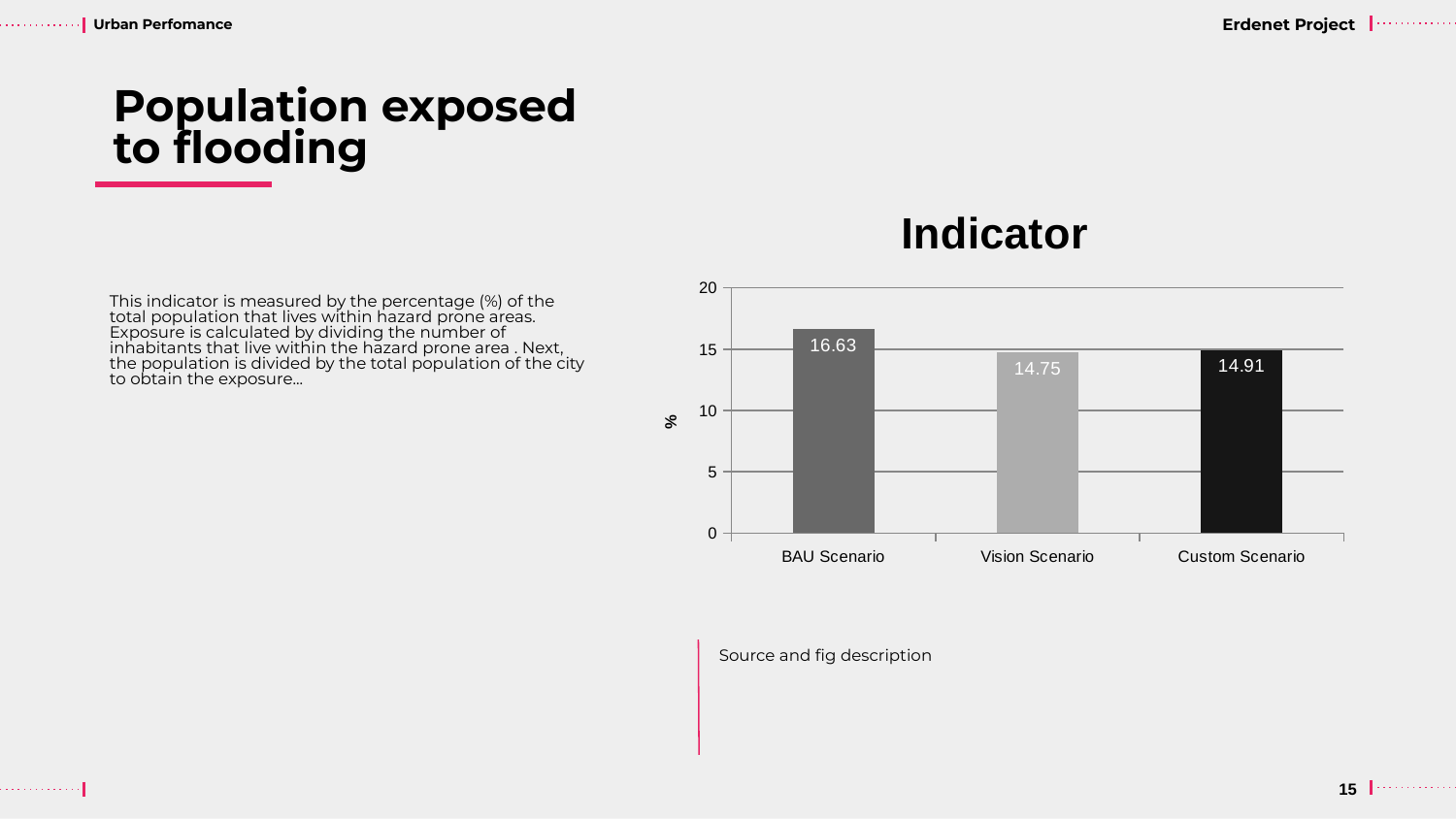

Erdenet Project
Population exposed to flooding

### Chart

| Category | Indicator |
|---|---|
| BAU Scenario | 16.63 |
| Vision Scenario | 14.75 |
| Custom Scenario | 14.91 |
This indicator is measured by the percentage (%) of the total population that lives within hazard prone areas. Exposure is calculated by dividing the number of inhabitants that live within the hazard prone area . Next, the population is divided by the total population of the city to obtain the exposure...

Source and fig description